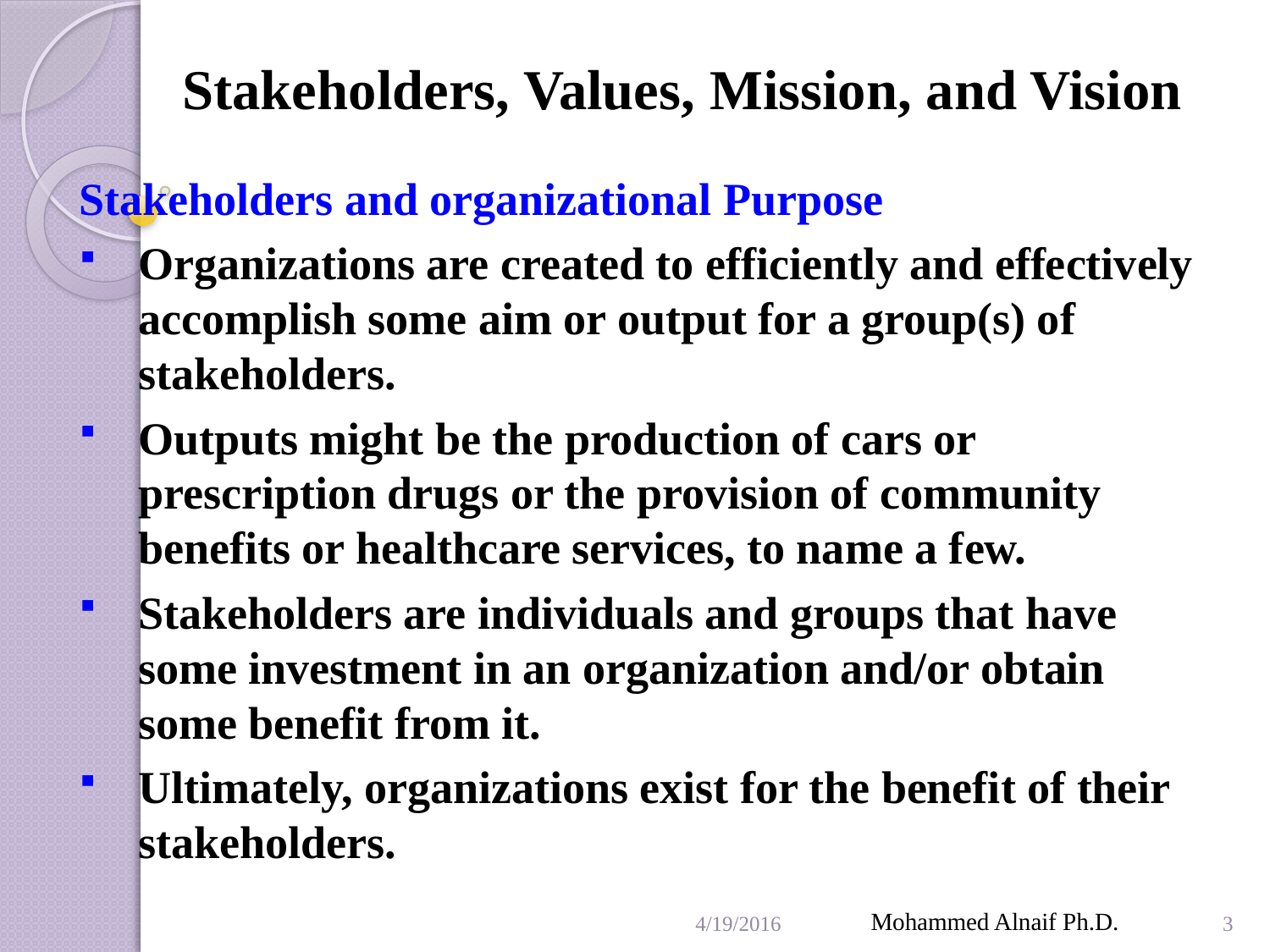

# Stakeholders, Values, Mission, and Vision
Stakeholders and organizational Purpose
Organizations are created to efficiently and effectively accomplish some aim or output for a group(s) of stakeholders.
Outputs might be the production of cars or prescription drugs or the provision of community benefits or healthcare services, to name a few.
Stakeholders are individuals and groups that have some investment in an organization and/or obtain some benefit from it.
Ultimately, organizations exist for the benefit of their stakeholders.
4/19/2016
Mohammed Alnaif Ph.D.
3